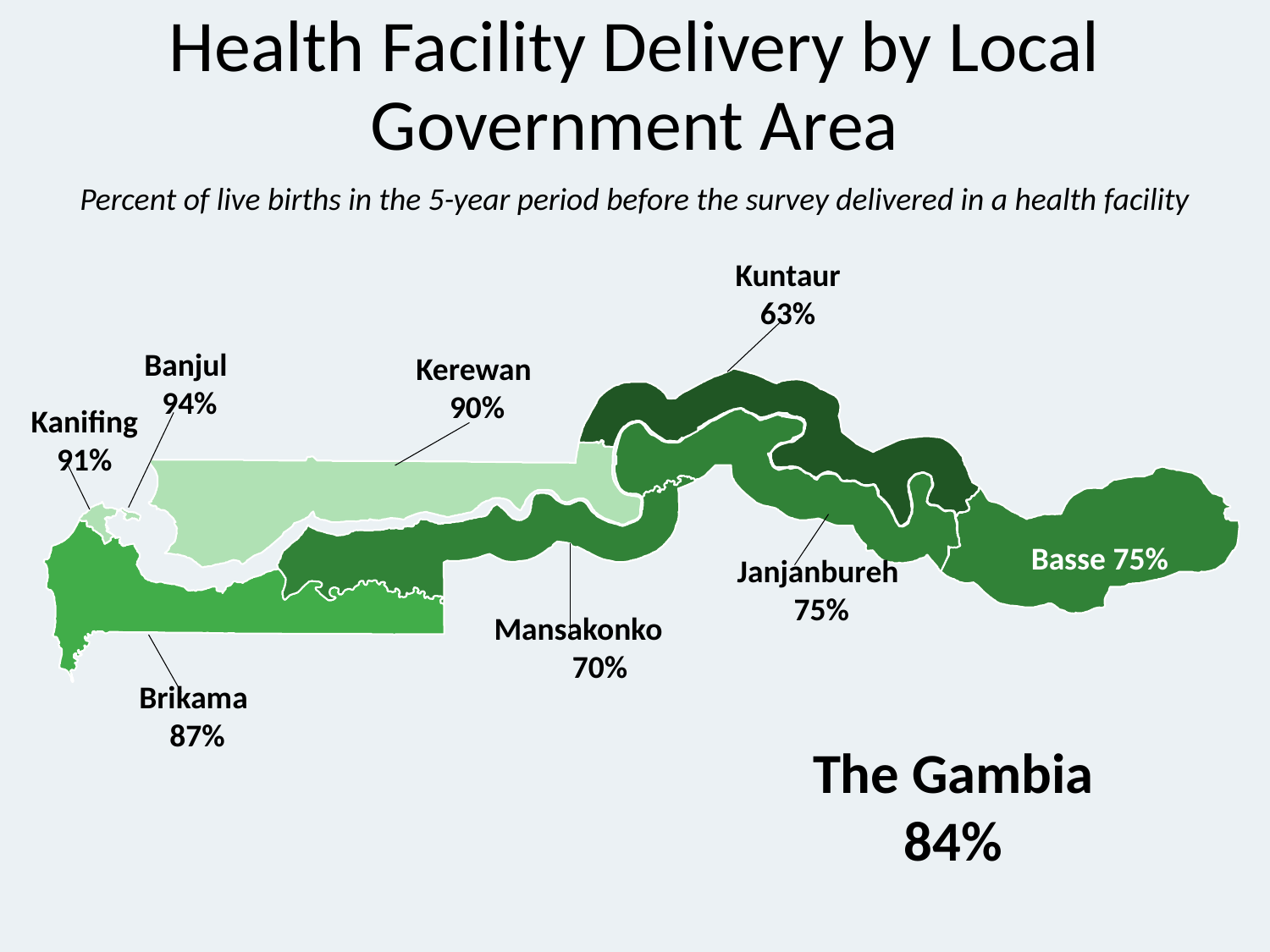

# Health Facility Delivery by Local Government Area
Percent of live births in the 5-year period before the survey delivered in a health facility
Kuntaur 63%
Banjul
 94%
Kerewan
90%

Kanifing 91%

Basse 75%
Janjanbureh
75%
Mansakonko       70%
Brikama
87%
The Gambia
84%